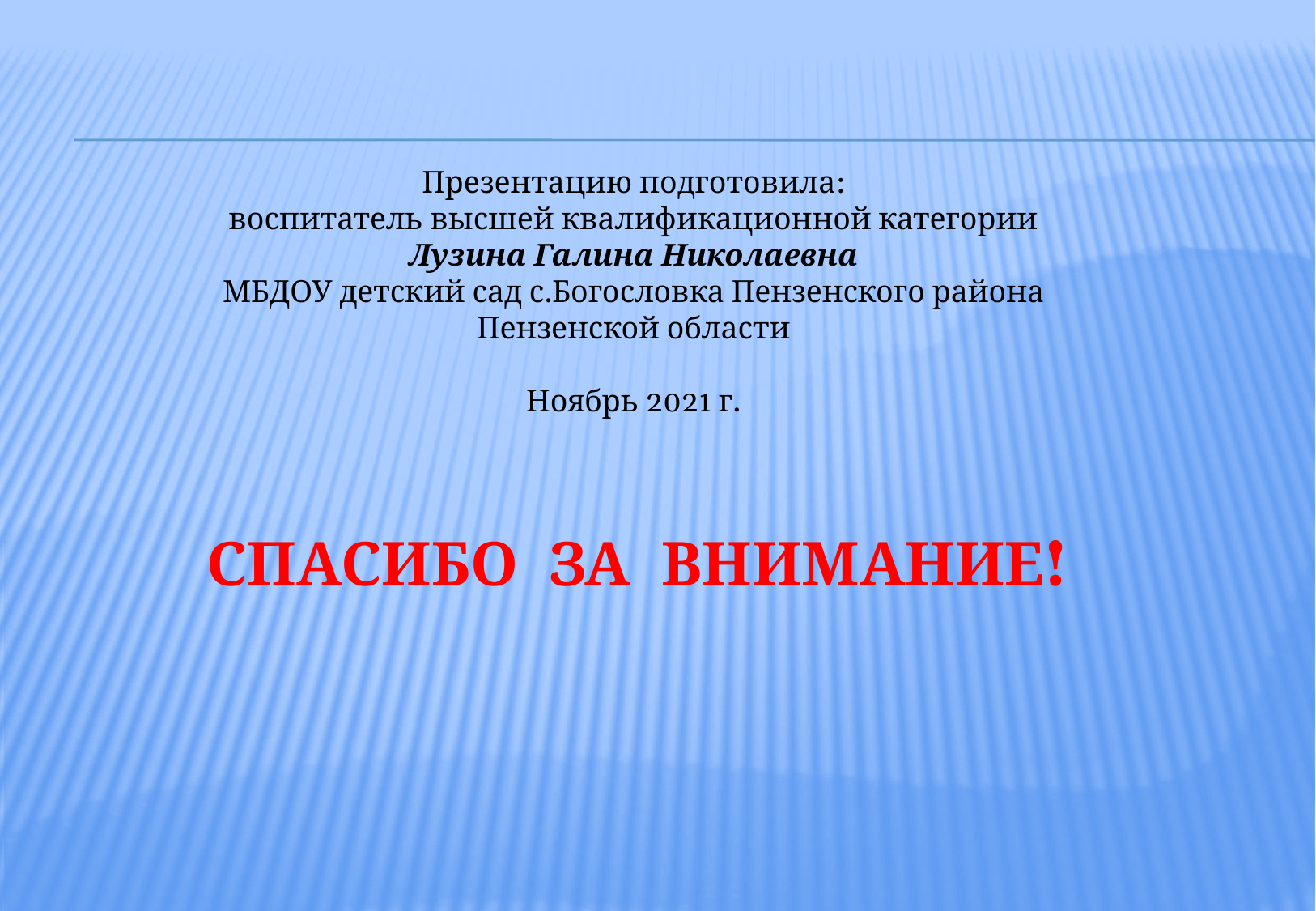

Презентацию подготовила:
воспитатель высшей квалификационной категории
Лузина Галина Николаевна
МБДОУ детский сад с.Богословка Пензенского района
Пензенской области

Ноябрь 2021 г.
# Спасибо  за  внимание!